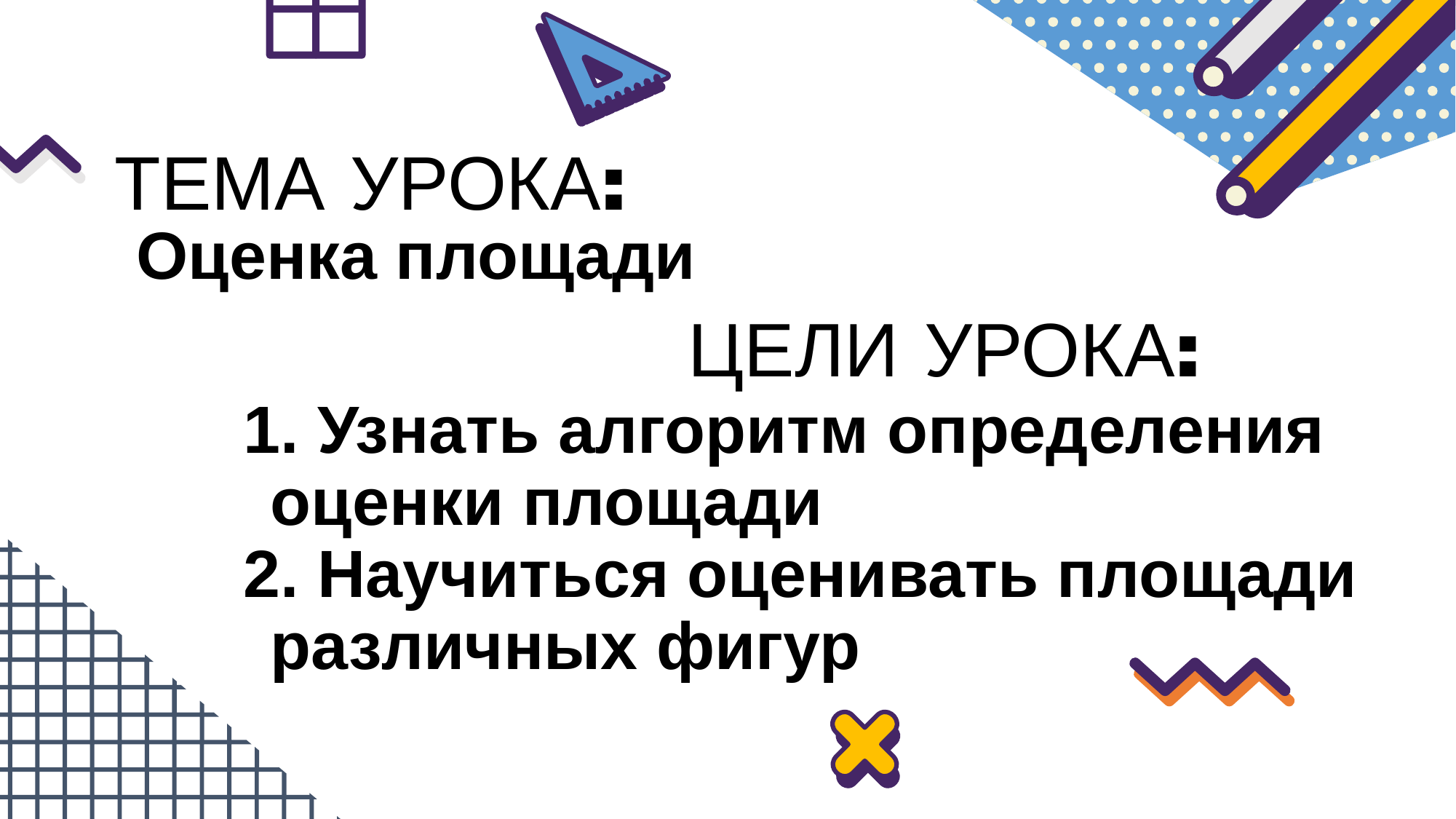

# ТЕМА УРОКА:
Оценка площади
ЦЕЛИ УРОКА:
1. Узнать алгоритм определения оценки площади
2. Научиться оценивать площади различных фигур